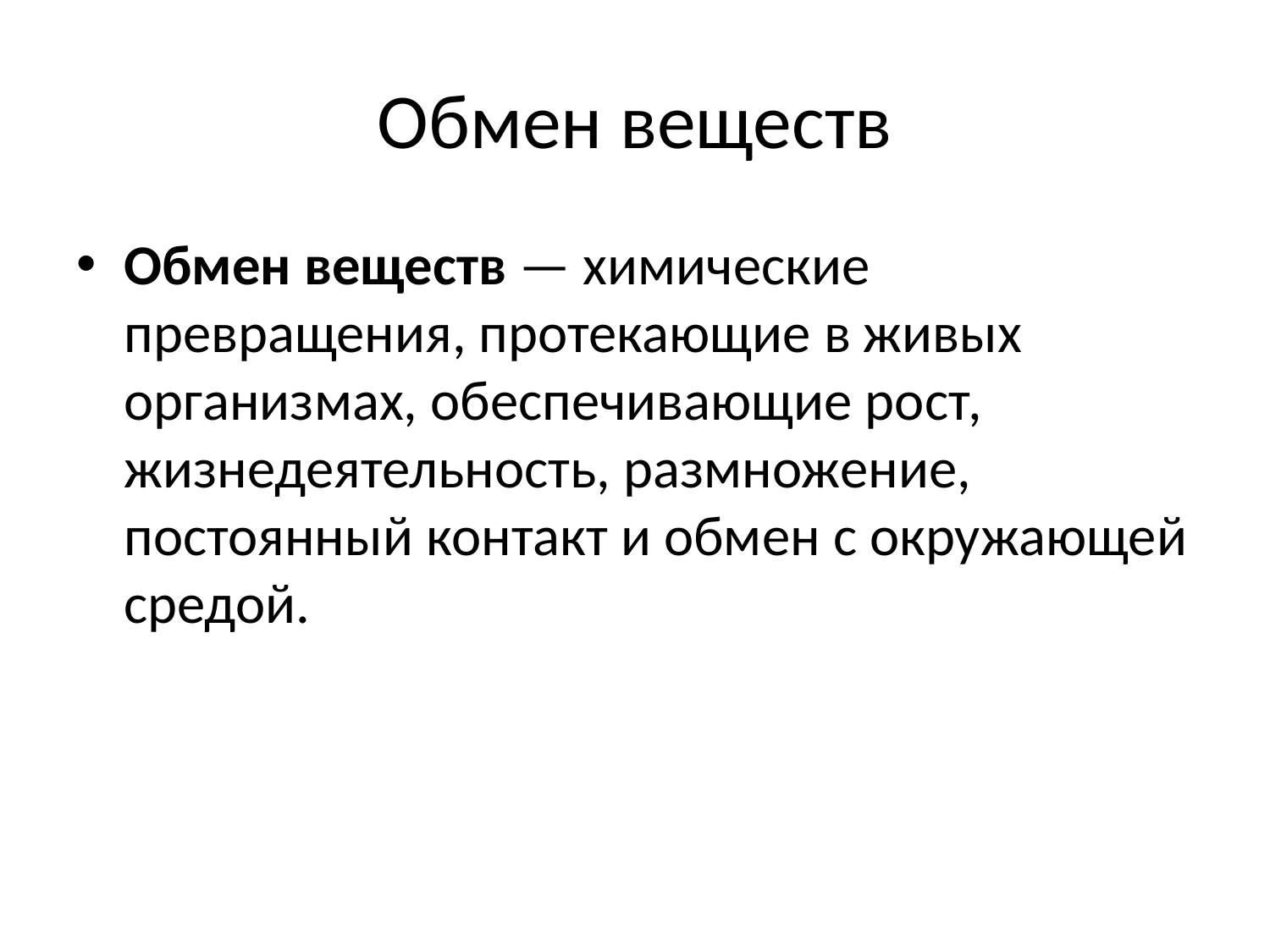

# Обмен веществ
Обмен веществ — химические превращения, протекающие в живых организмах, обеспечивающие рост, жизнедеятельность, размножение, постоянный контакт и обмен с окружающей средой.